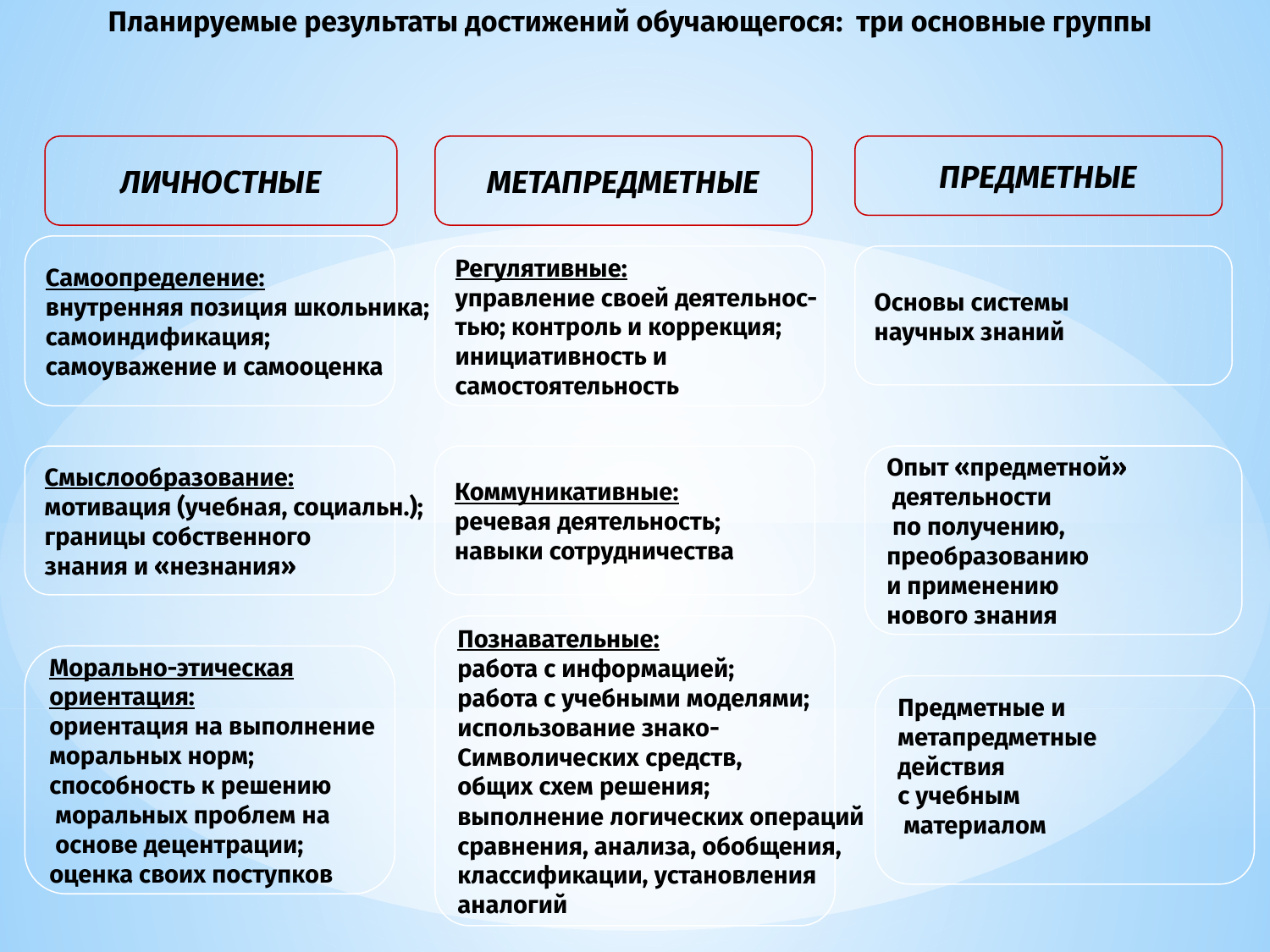

# Планируемые результаты достижений обучающегося:  три основные группы
ЛИЧНОСТНЫЕ
МЕТАПРЕДМЕТНЫЕ
ПРЕДМЕТНЫЕ
Самоопределение:
внутренняя позиция школьника;
самоиндификация;
самоуважение и самооценка
Регулятивные:
управление своей деятельнос-
тью; контроль и коррекция;
инициативность и
самостоятельность
Основы системы
научных знаний
Смыслообразование:
мотивация (учебная, социальн.);
границы собственного
знания и «незнания»
Коммуникативные:
речевая деятельность;
навыки сотрудничества
Опыт «предметной»
 деятельности
 по получению,
преобразованию
и применению
нового знания
Познавательные:
работа с информацией;
работа с учебными моделями;
использование знако-
Символических средств,
общих схем решения;
выполнение логических операций
сравнения, анализа, обобщения,
классификации, установления
аналогий
Морально-этическая
ориентация:
ориентация на выполнение
моральных норм;
способность к решению
 моральных проблем на
 основе децентрации;
оценка своих поступков
Предметные и
метапредметные
действия
с учебным
 материалом